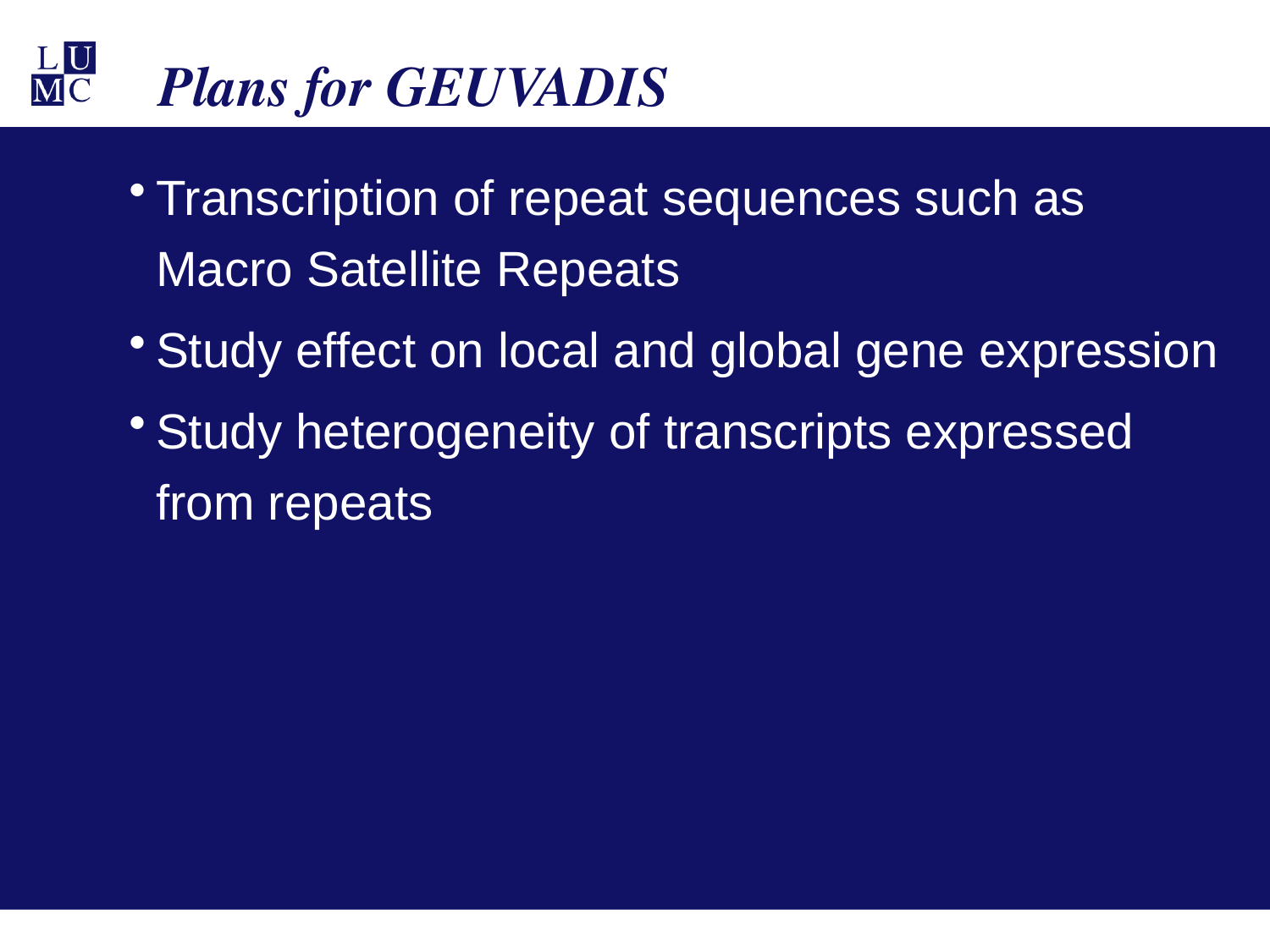

# Plans for GEUVADIS
Transcription of repeat sequences such as Macro Satellite Repeats
Study effect on local and global gene expression
Study heterogeneity of transcripts expressed from repeats